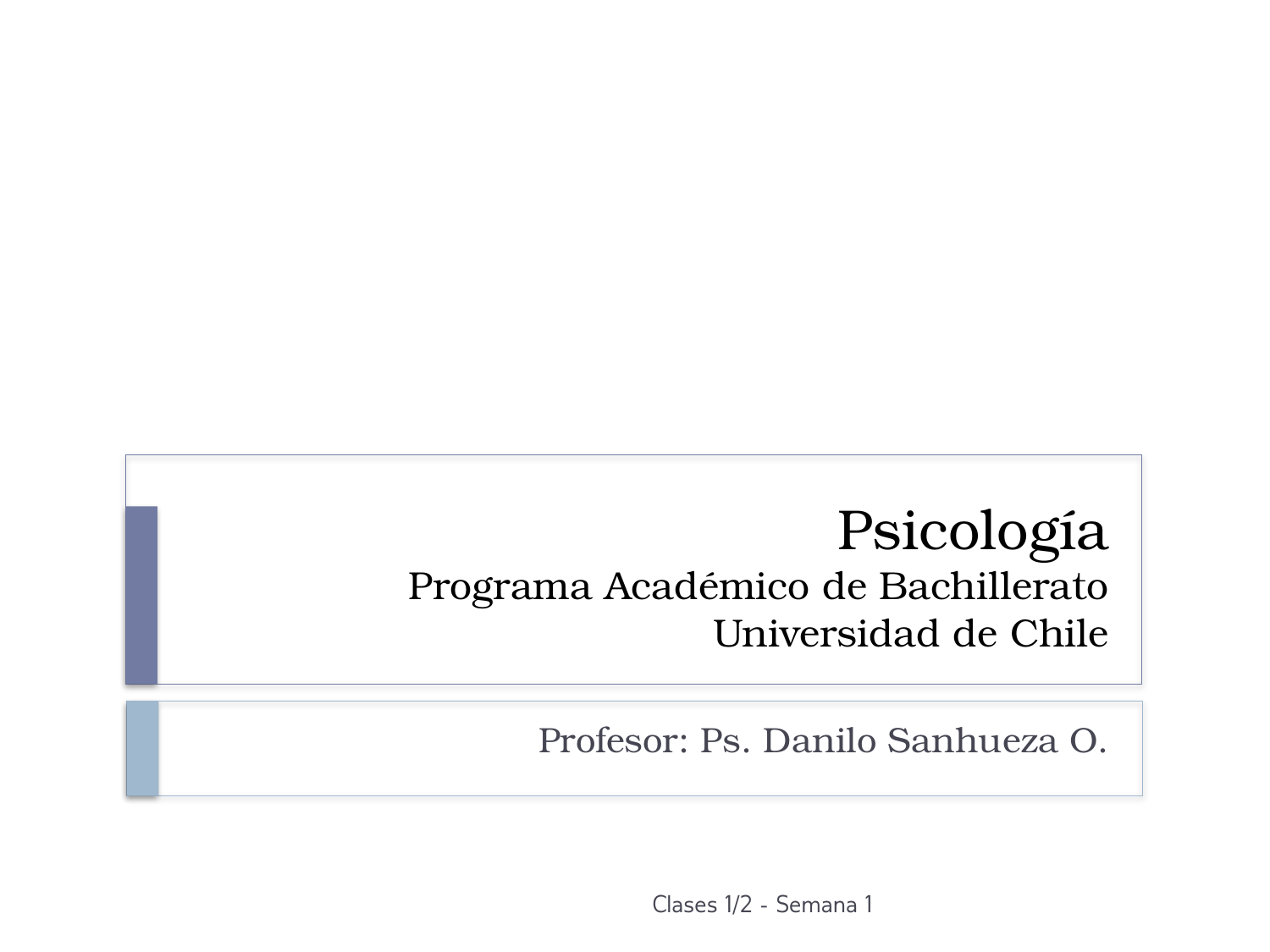

# Psicología Programa Académico de Bachillerato Universidad de Chile
Profesor: Ps. Danilo Sanhueza O.
Clases 1/2 - Semana 1